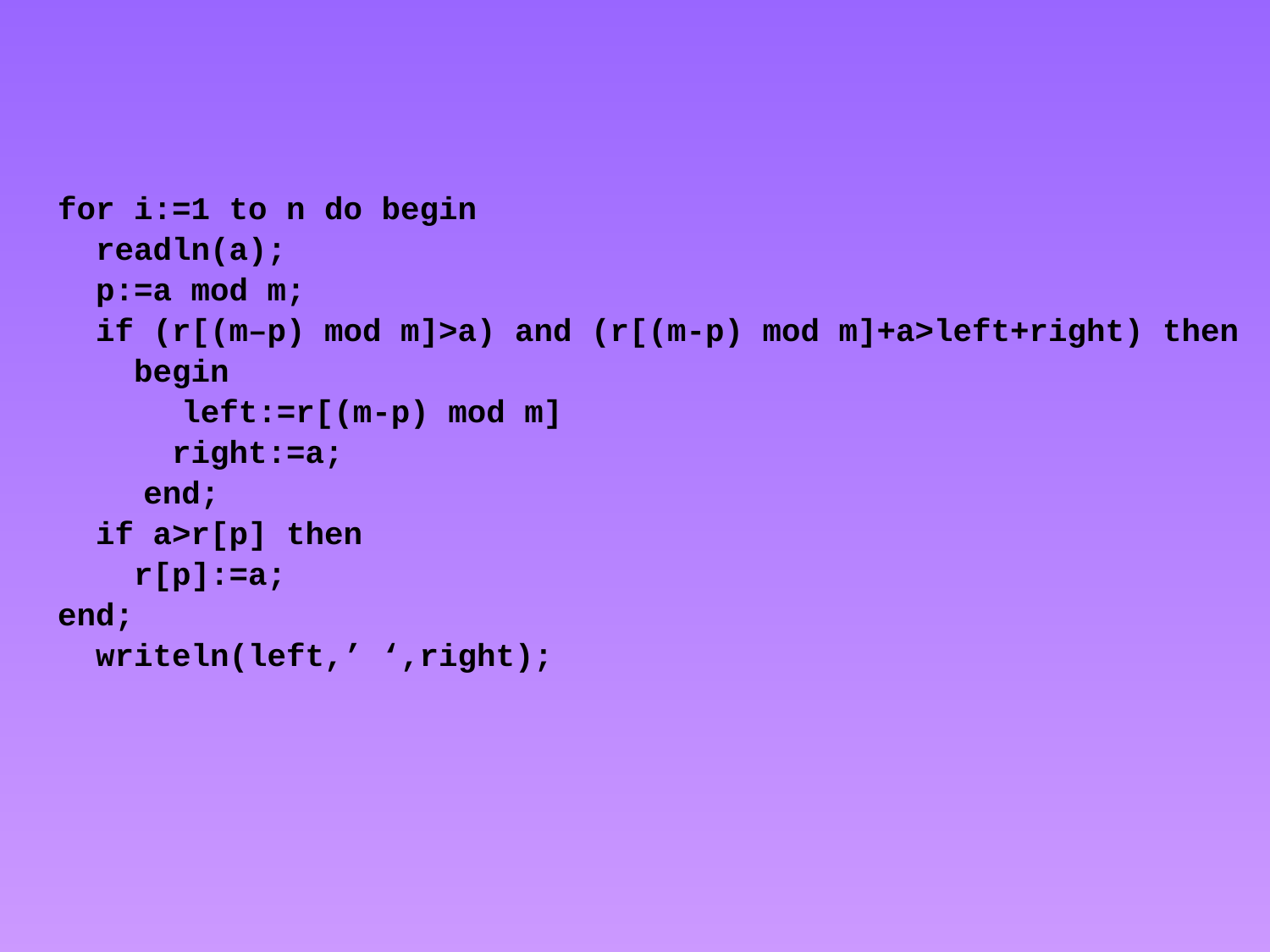

for i:=1 to n do begin
  readln(a);
  p:=a mod m;
  if (r[(m–p) mod m]>a) and (r[(m-p) mod m]+a>left+right) then
    begin
	    left:=r[(m-p) mod m]
      right:=a;
	  end;
  if a>r[p] then
    r[p]:=a;
end;
  writeln(left,’ ‘,right);